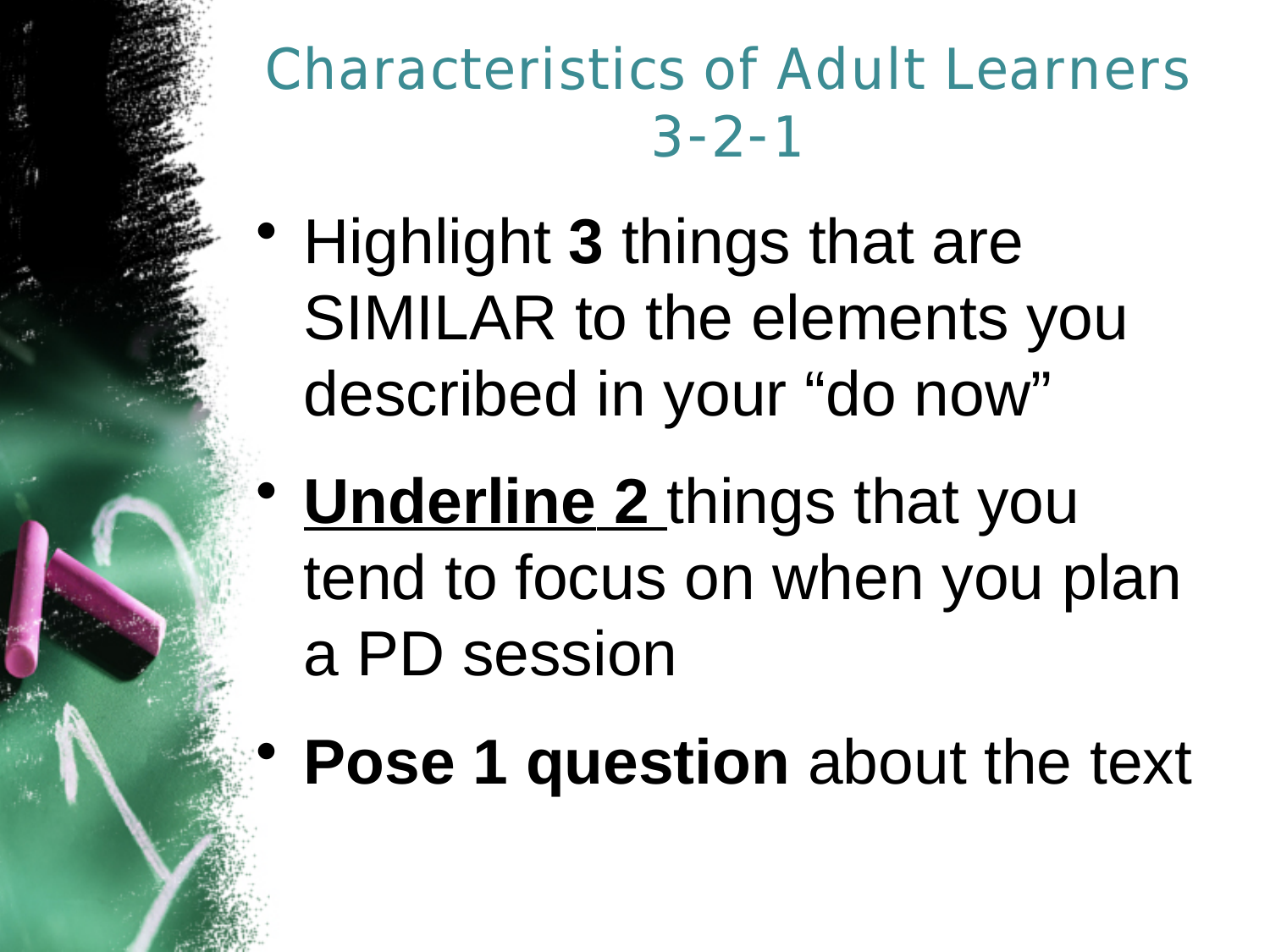

# Characteristics of Adult Learners 3-2-1
Highlight 3 things that are SIMILAR to the elements you described in your “do now”
Underline 2 things that you tend to focus on when you plan a PD session
Pose 1 question about the text